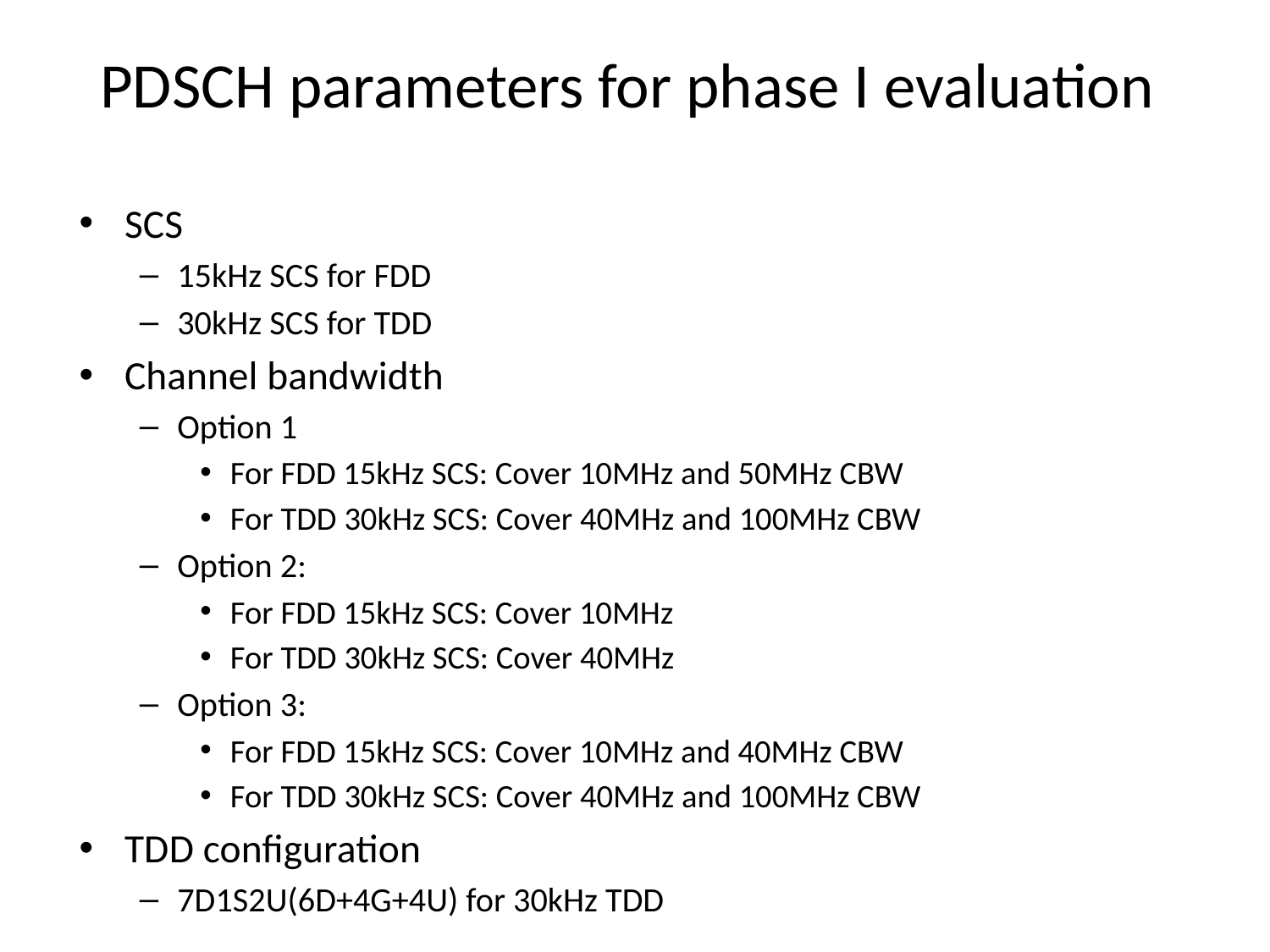

# PDSCH parameters for phase I evaluation
SCS
15kHz SCS for FDD
30kHz SCS for TDD
Channel bandwidth
Option 1
For FDD 15kHz SCS: Cover 10MHz and 50MHz CBW
For TDD 30kHz SCS: Cover 40MHz and 100MHz CBW
Option 2:
For FDD 15kHz SCS: Cover 10MHz
For TDD 30kHz SCS: Cover 40MHz
Option 3:
For FDD 15kHz SCS: Cover 10MHz and 40MHz CBW
For TDD 30kHz SCS: Cover 40MHz and 100MHz CBW
TDD configuration
7D1S2U(6D+4G+4U) for 30kHz TDD